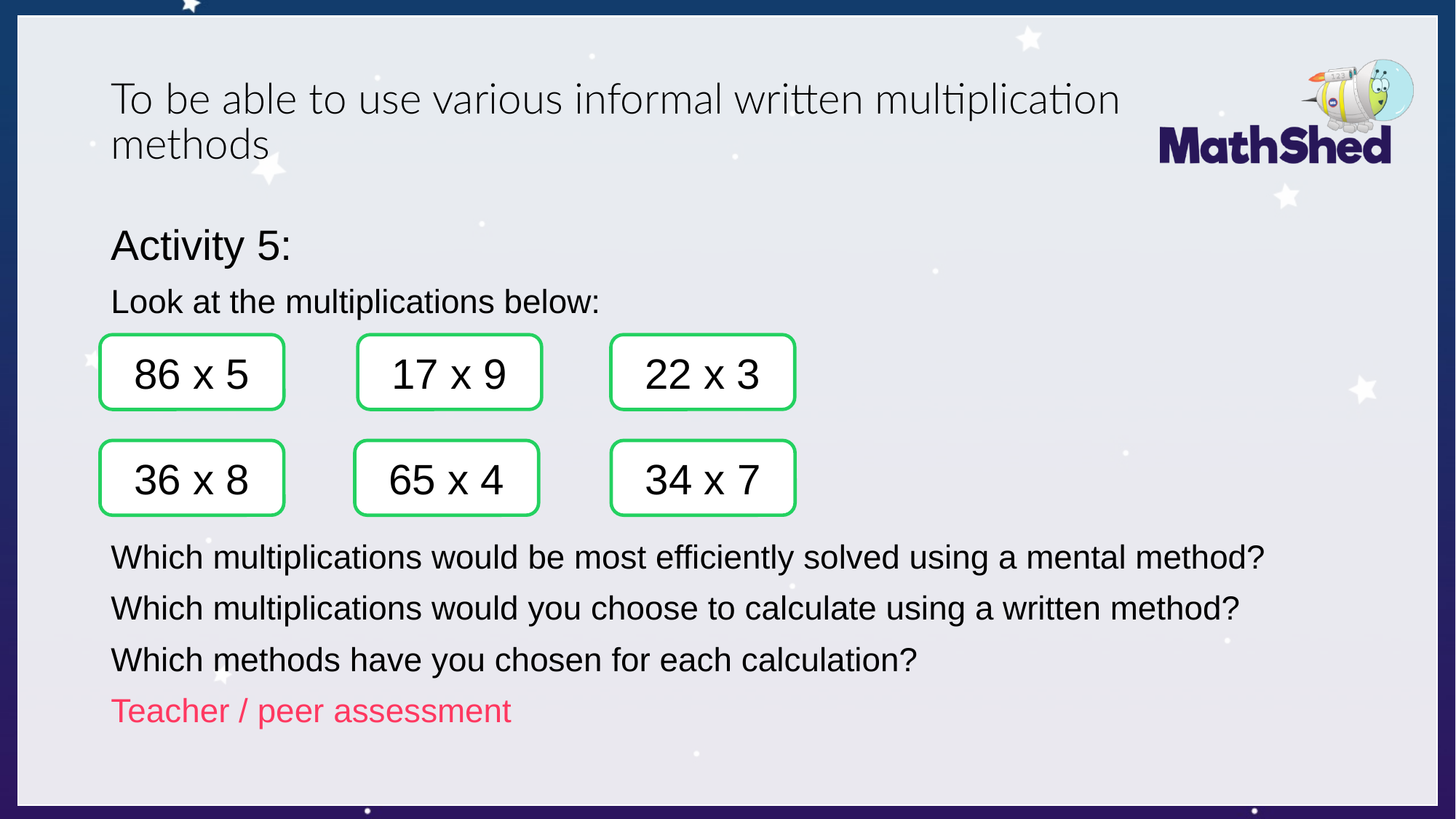

# To be able to use various informal written multiplication methods
Activity 5:
Look at the multiplications below:

Which multiplications would be most efficiently solved using a mental method?
Which multiplications would you choose to calculate using a written method?
Which methods have you chosen for each calculation?
Teacher / peer assessment

86 x 5
17 x 9
22 x 3
36 x 8
65 x 4
34 x 7